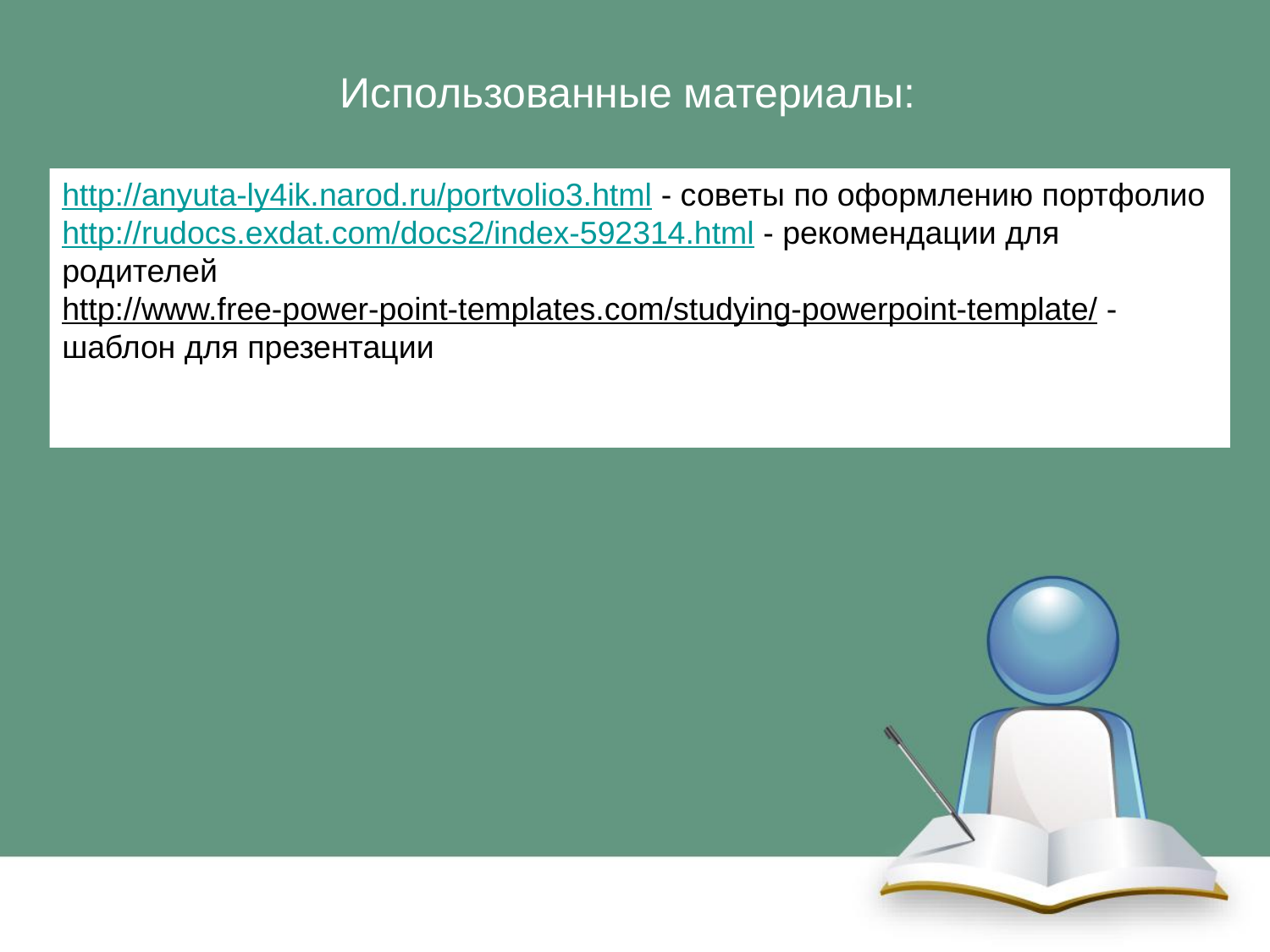

Использованные материалы:
http://anyuta-ly4ik.narod.ru/portvolio3.html - советы по оформлению портфолио
http://rudocs.exdat.com/docs2/index-592314.html - рекомендации для родителей
http://www.free-power-point-templates.com/studying-powerpoint-template/ - шаблон для презентации